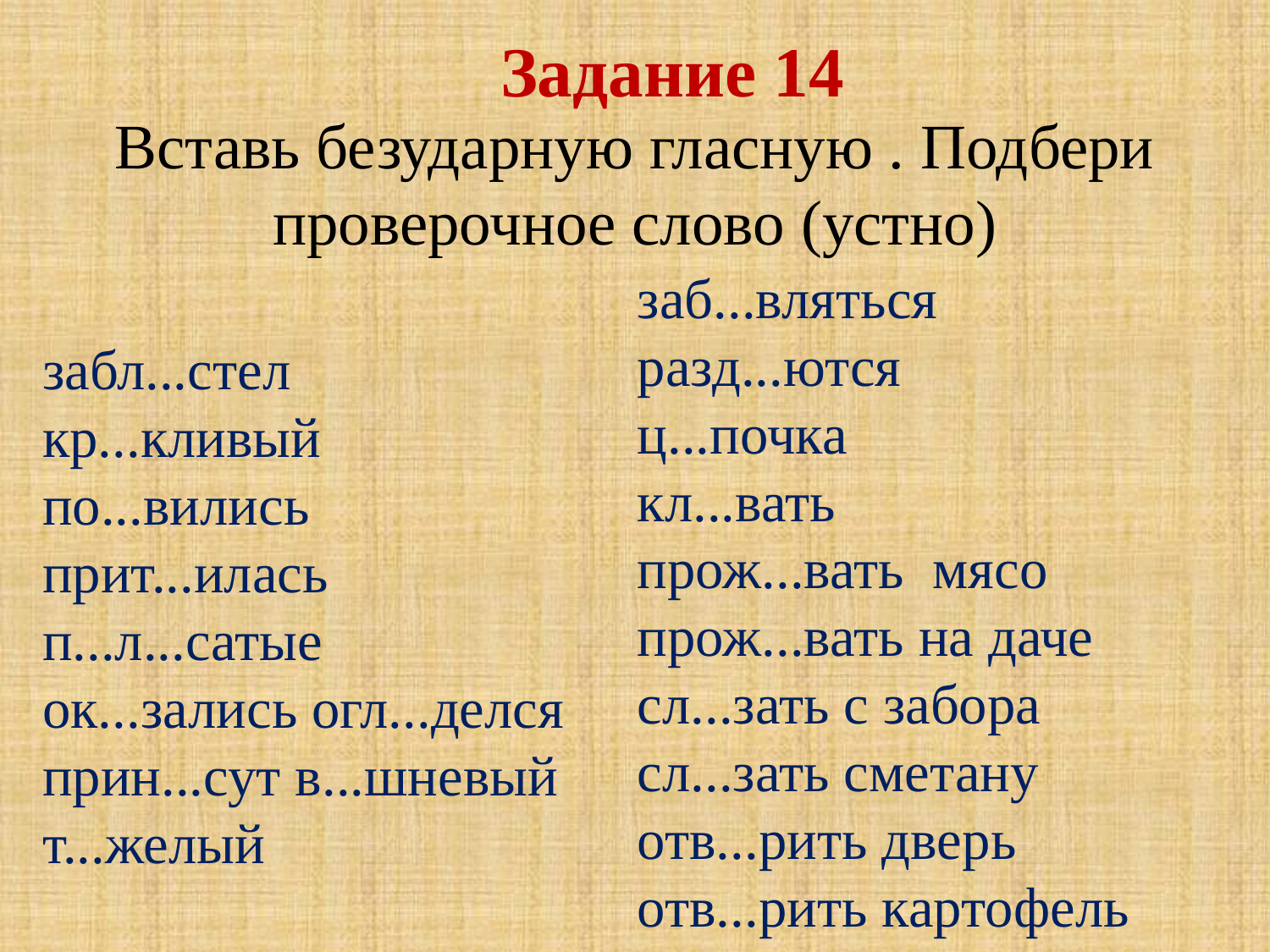

Задание 14
Вставь безударную гласную . Подбери проверочное слово (устно)
заб...вляться
разд...ются
ц...почка
кл...вать
прож...вать  мясо прож...вать на даче сл...зать с забора
сл...зать сметану
отв...рить дверь
отв...рить картофель
забл...стел кр...кливый по...вились прит...илась п...л...сатые ок...зались огл...делся
прин...сут в...шневый т...желый